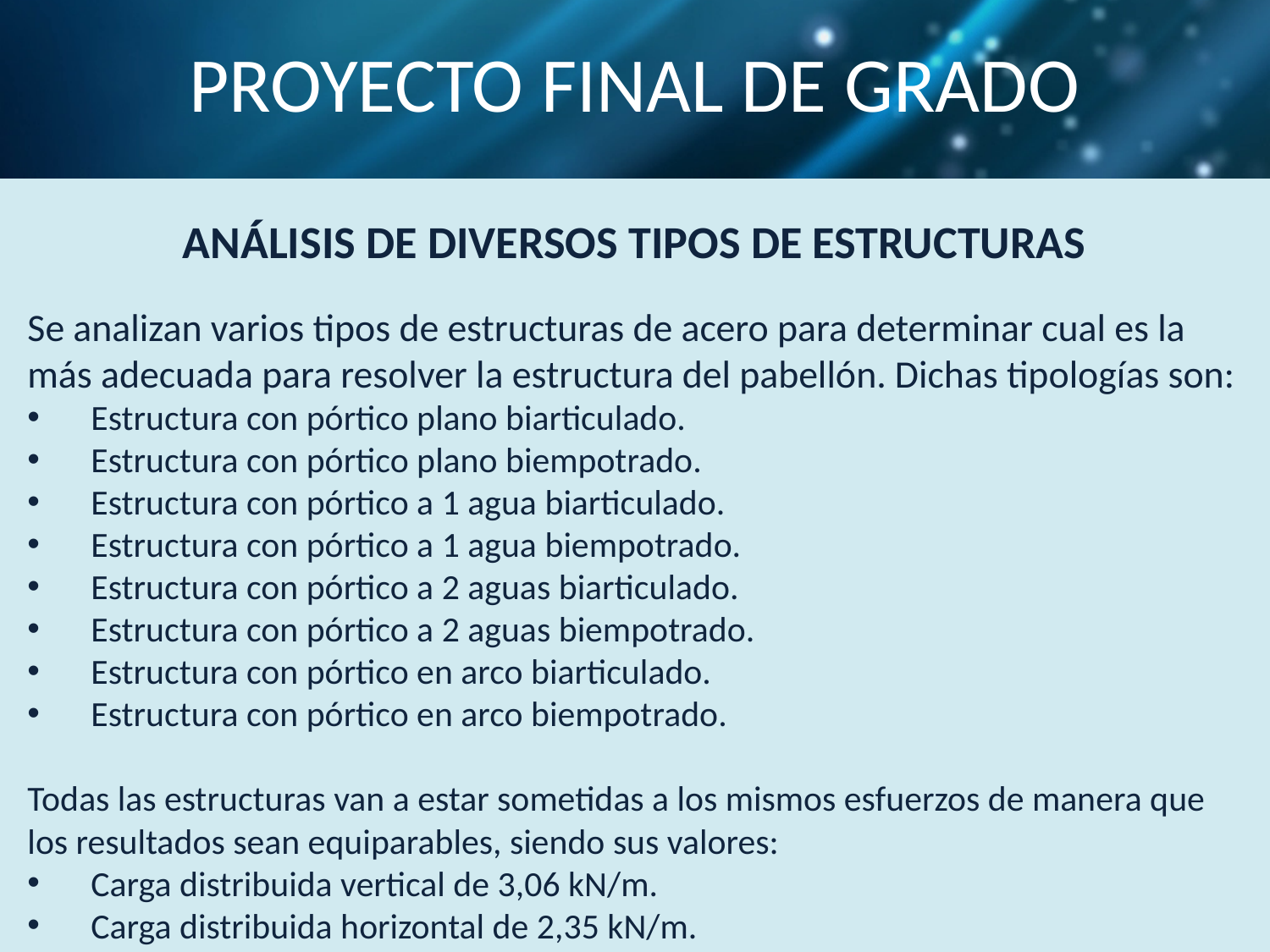

# PROYECTO FINAL DE GRADO
ANÁLISIS DE DIVERSOS TIPOS DE ESTRUCTURAS
Se analizan varios tipos de estructuras de acero para determinar cual es la más adecuada para resolver la estructura del pabellón. Dichas tipologías son:
Estructura con pórtico plano biarticulado.
Estructura con pórtico plano biempotrado.
Estructura con pórtico a 1 agua biarticulado.
Estructura con pórtico a 1 agua biempotrado.
Estructura con pórtico a 2 aguas biarticulado.
Estructura con pórtico a 2 aguas biempotrado.
Estructura con pórtico en arco biarticulado.
Estructura con pórtico en arco biempotrado.

Todas las estructuras van a estar sometidas a los mismos esfuerzos de manera que los resultados sean equiparables, siendo sus valores:
Carga distribuida vertical de 3,06 kN/m.
Carga distribuida horizontal de 2,35 kN/m.